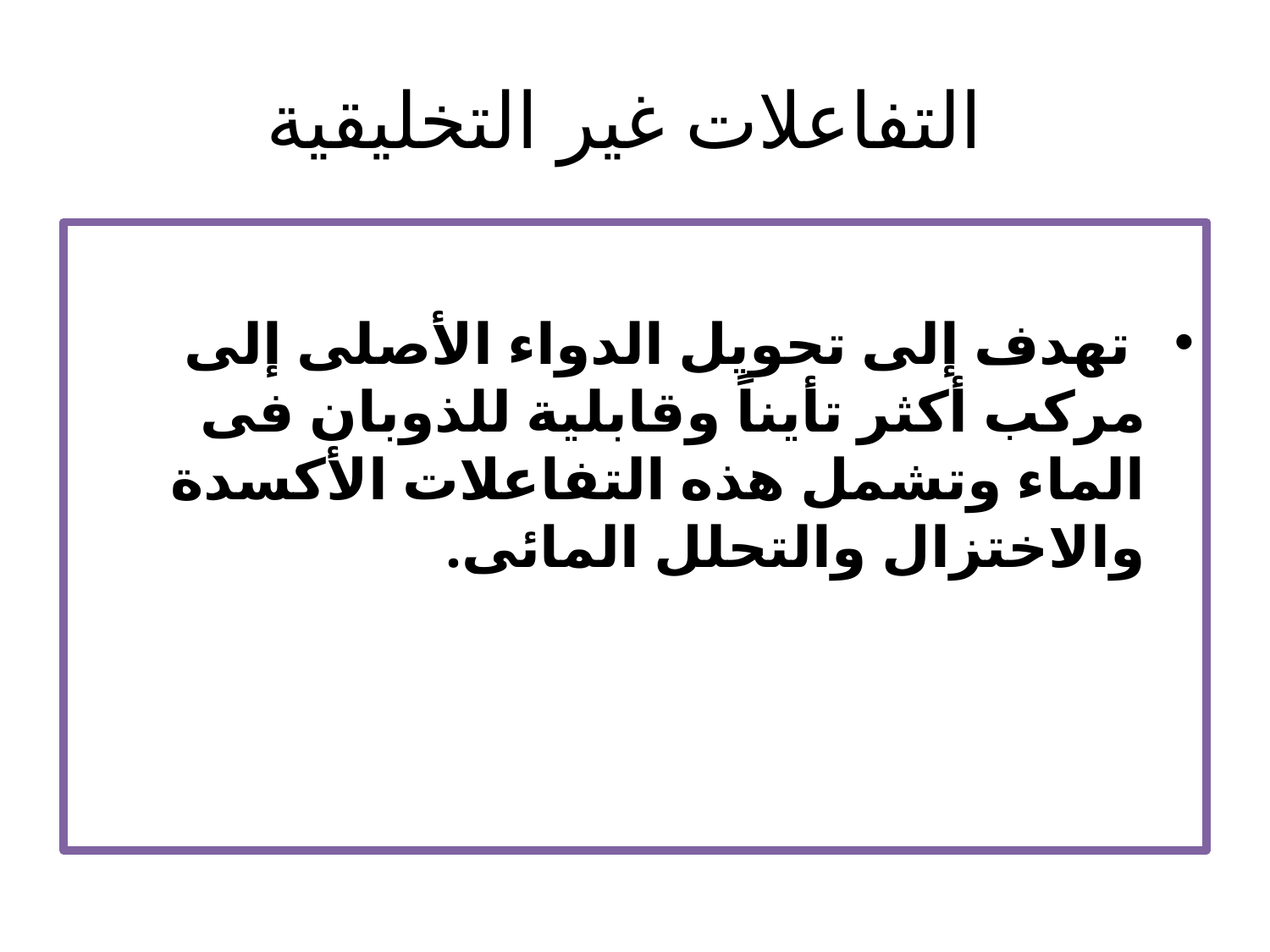

# التفاعلات غير التخليقية

 تهدف إلى تحويل الدواء الأصلى إلى مركب أكثر تأيناً وقابلية للذوبان فى الماء وتشمل هذه التفاعلات الأكسدة والاختزال والتحلل المائى.